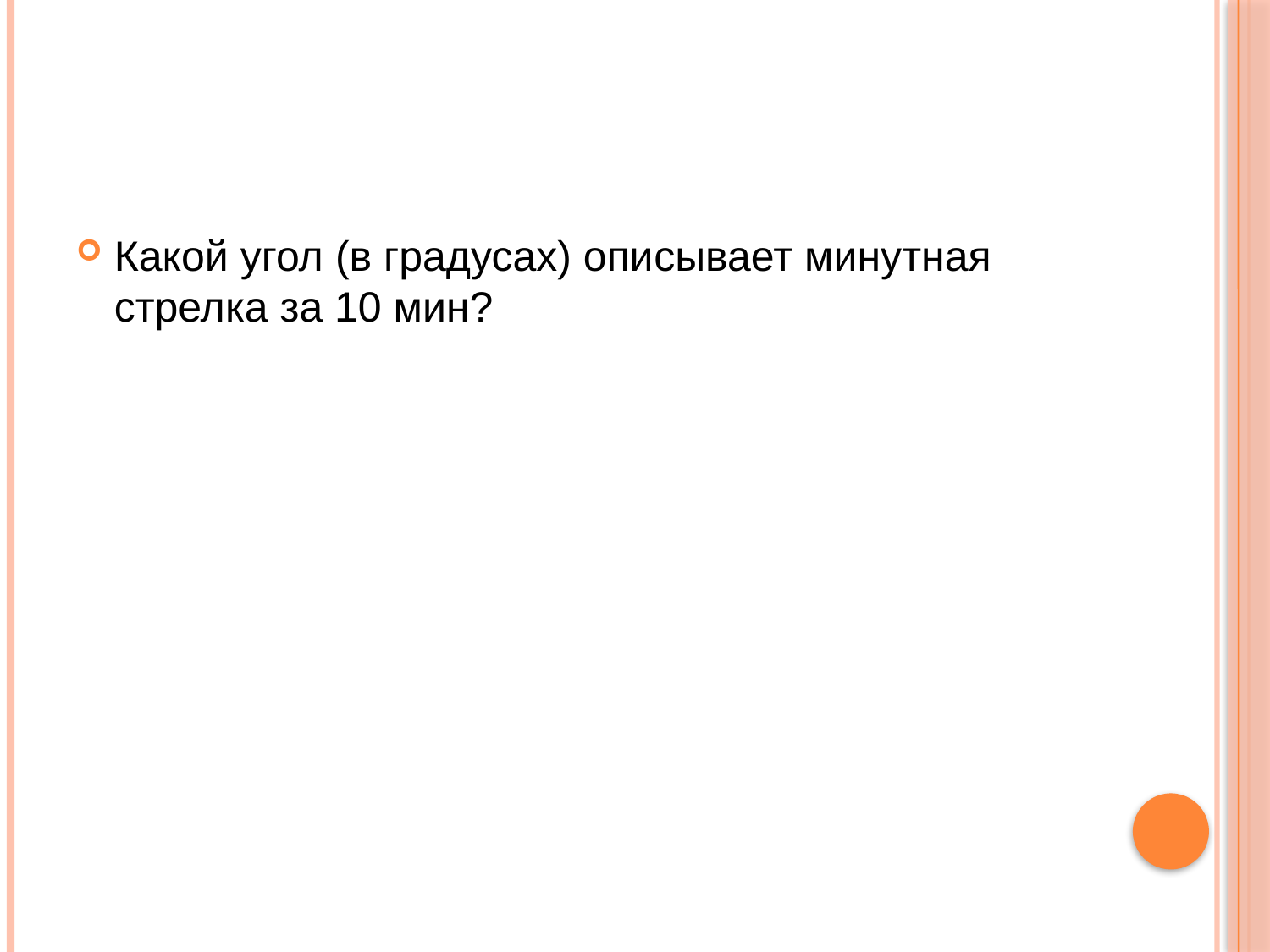

#
Какой угол (в градусах) опи­сы­ва­ет ми­нут­ная стрел­ка за 10 мин?